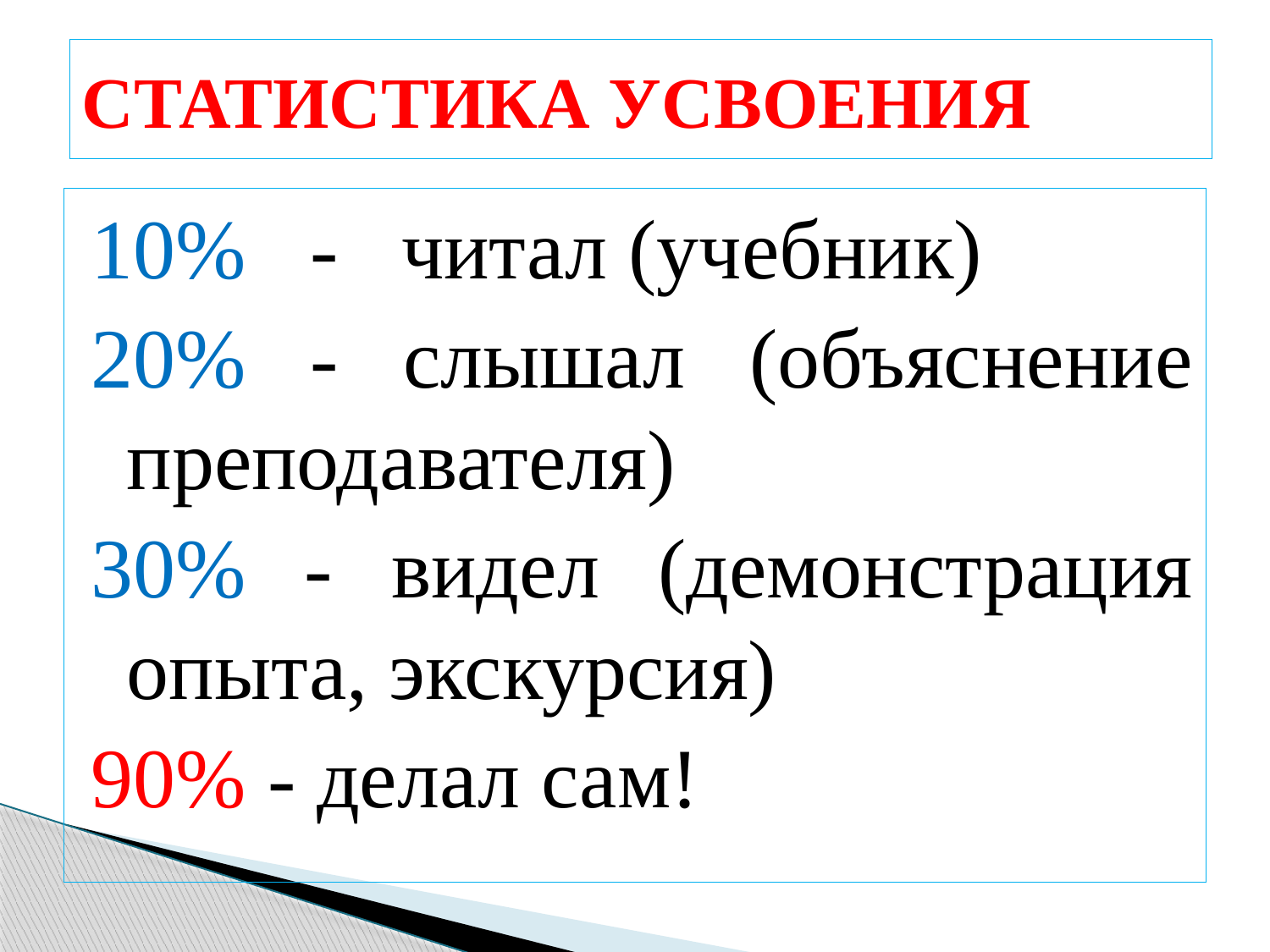

# СТАТИСТИКА УСВОЕНИЯ
10%   -   читал (учебник)
20% - слышал (объяснение преподавателя)
30% - видел (демонстрация опыта, экскурсия)
90% - делал сам!